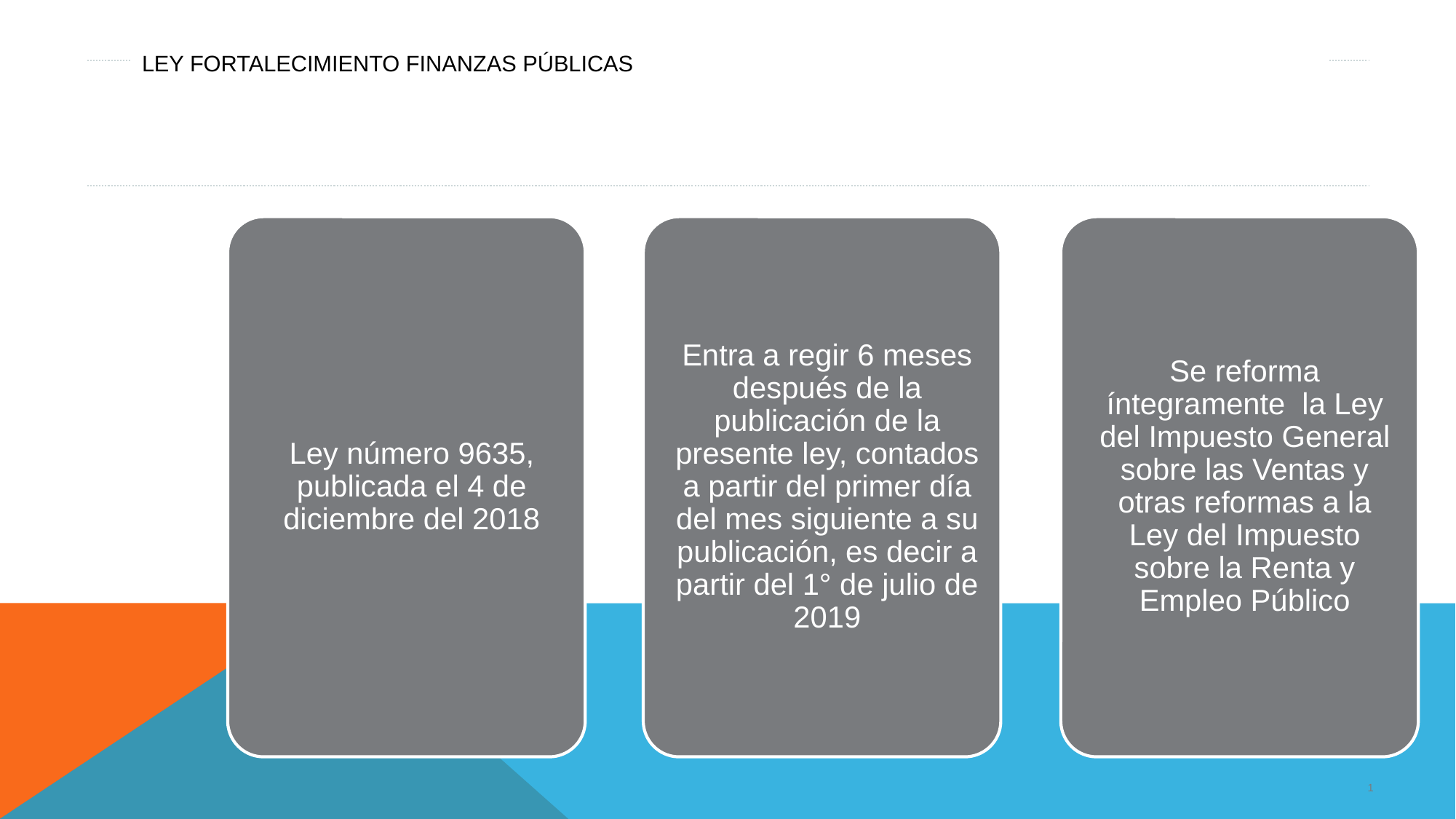

# Ley Fortalecimiento Finanzas Públicas
Ley número 9635, publicada el 4 de diciembre del 2018
Entra a regir 6 meses después de la publicación de la presente ley, contados a partir del primer día del mes siguiente a su publicación, es decir a partir del 1° de julio de 2019
Se reforma íntegramente  la Ley del Impuesto General sobre las Ventas y otras reformas a la Ley del Impuesto sobre la Renta y Empleo Público